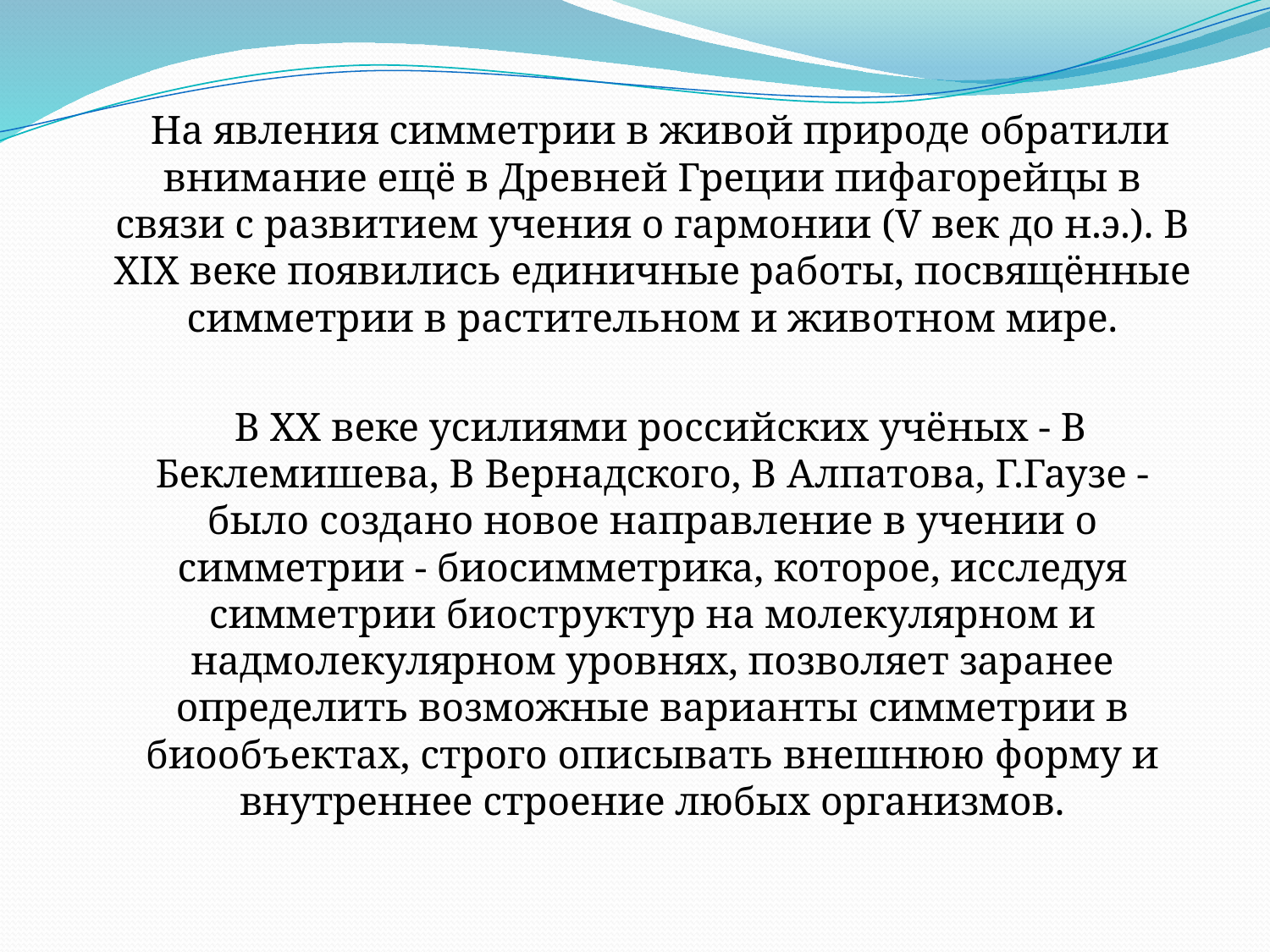

На явления симметрии в живой природе обратили внимание ещё в Древней Греции пифагорейцы в связи с развитием учения о гармонии (V век до н.э.). В XIX веке появились единичные работы, посвящённые симметрии в растительном и животном мире.

     В XX веке усилиями российских учёных - В Беклемишева, В Вернадского, В Алпатова, Г.Гаузе - было создано новое направление в учении о симметрии - биосимметрика, которое, исследуя симметрии биоструктур на молекулярном и надмолекулярном уровнях, позволяет заранее определить возможные варианты симметрии в биообъектах, строго описывать внешнюю форму и внутреннее строение любых организмов.